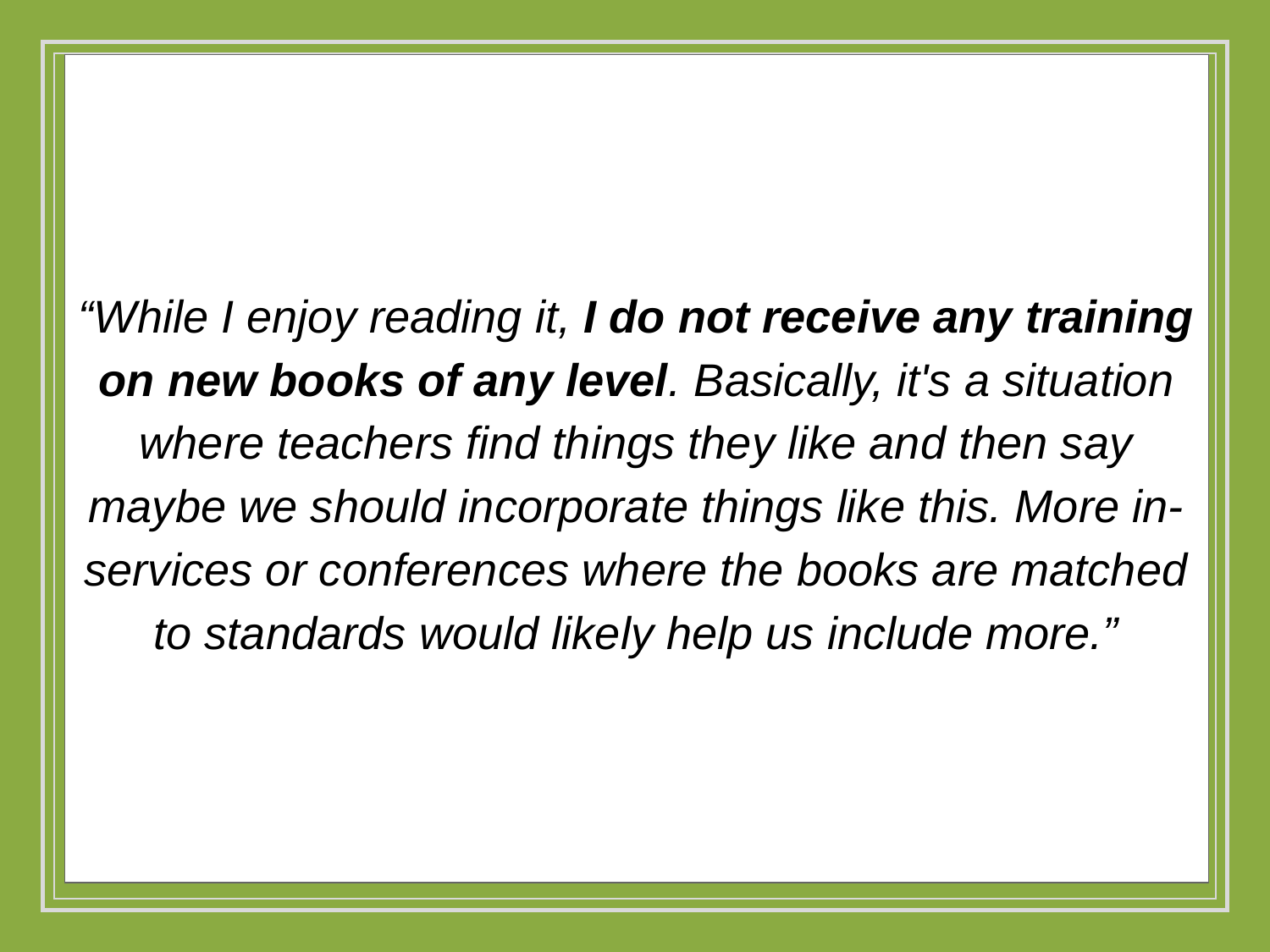

“While I enjoy reading it, I do not receive any training on new books of any level. Basically, it's a situation where teachers find things they like and then say maybe we should incorporate things like this. More in-services or conferences where the books are matched to standards would likely help us include more.”